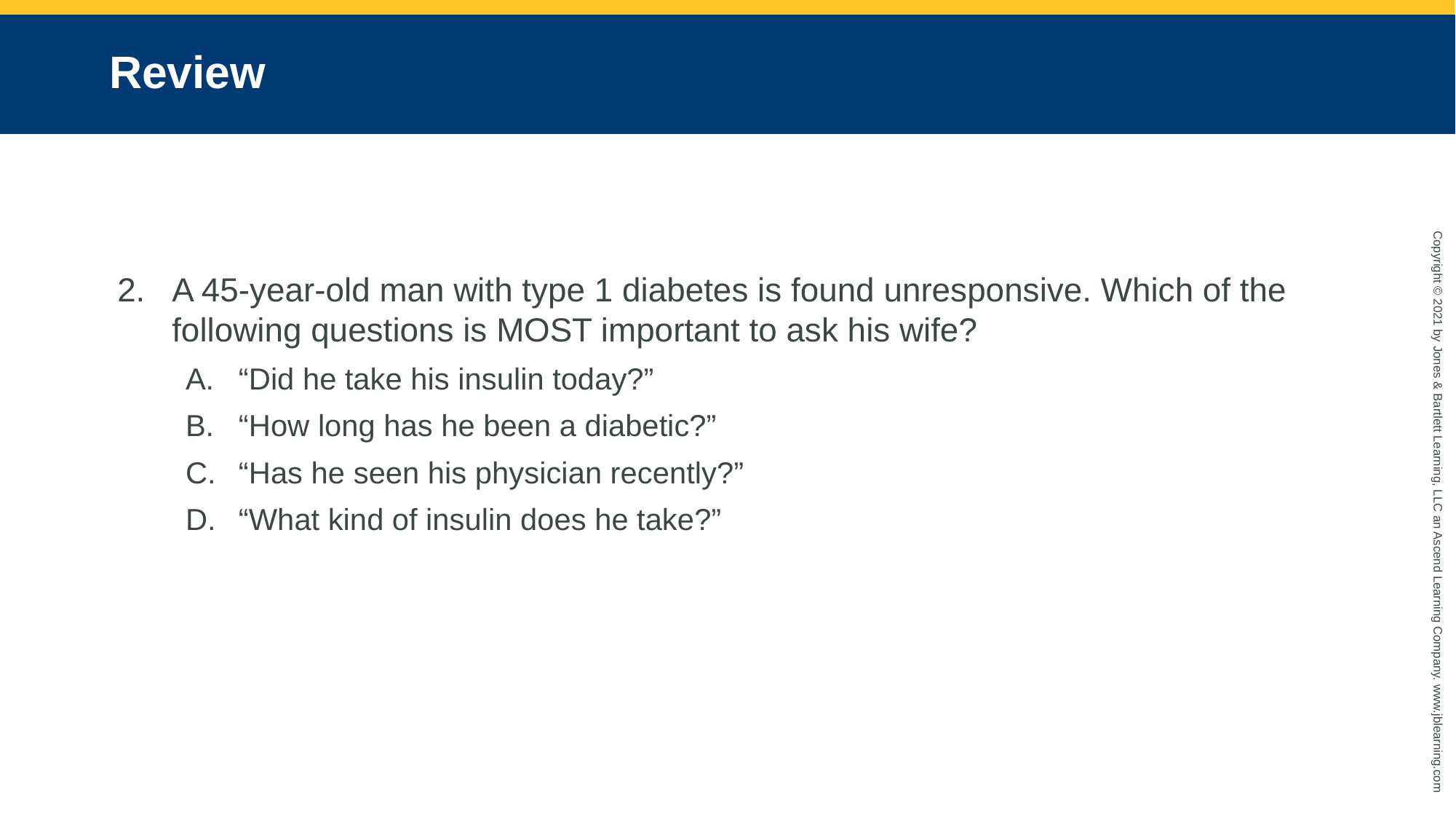

# Review
A 45-year-old man with type 1 diabetes is found unresponsive. Which of the following questions is MOST important to ask his wife?
“Did he take his insulin today?”
“How long has he been a diabetic?”
“Has he seen his physician recently?”
“What kind of insulin does he take?”